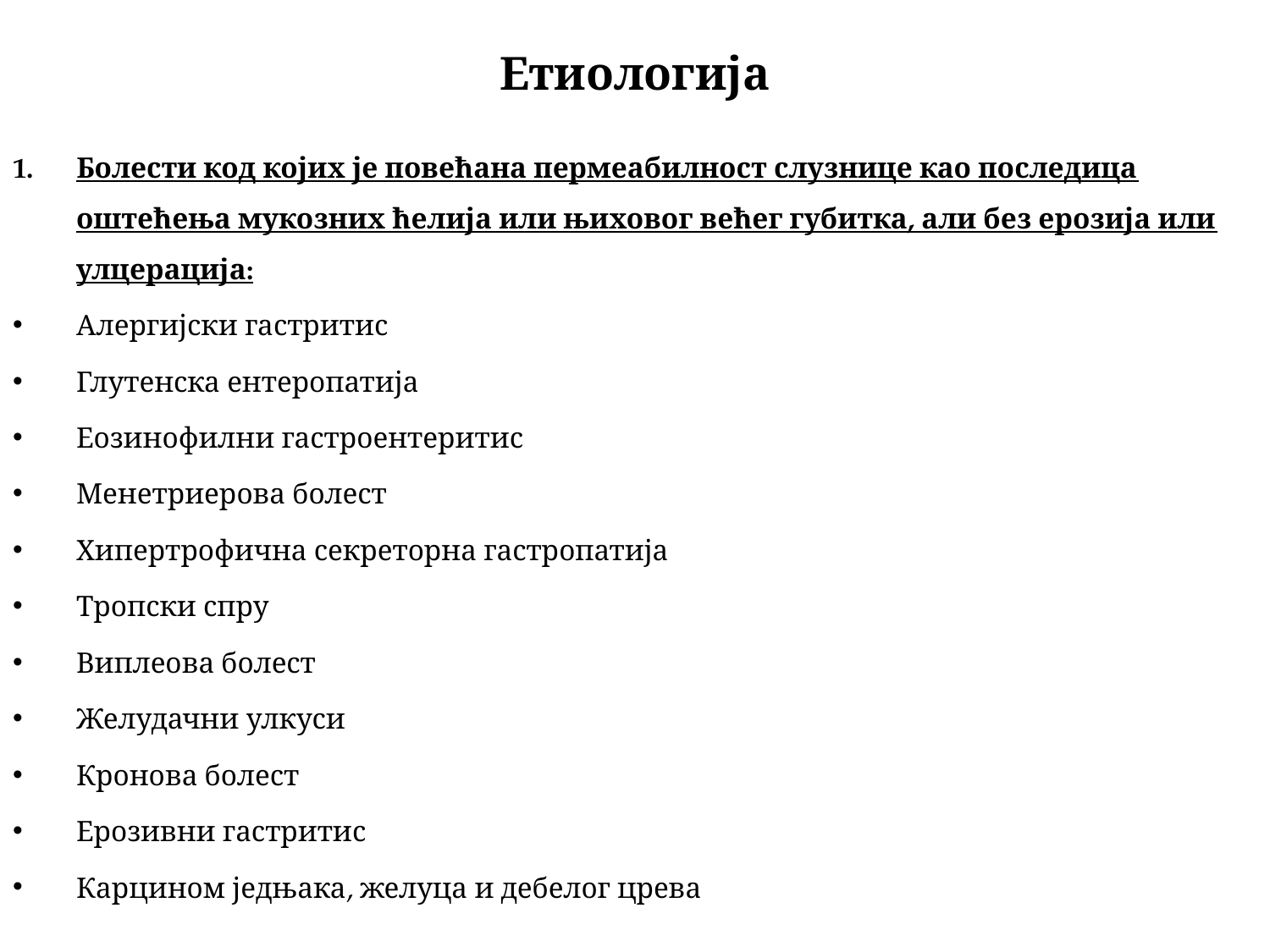

# Етиологија
Болести код којих је повећана пермеабилност слузнице као последица оштећења мукозних ћелија или њиховог већег губитка, али без ерозија или улцерација:
Алергијски гастритис
Глутенска ентеропатија
Еозинофилни гастроентеритис
Менетриерова болест
Хипертрофична секреторна гастропатија
Тропски спру
Виплеова болест
Желудачни улкуси
Кронова болест
Ерозивни гастритис
Карцином једњака, желуца и дебелог црева